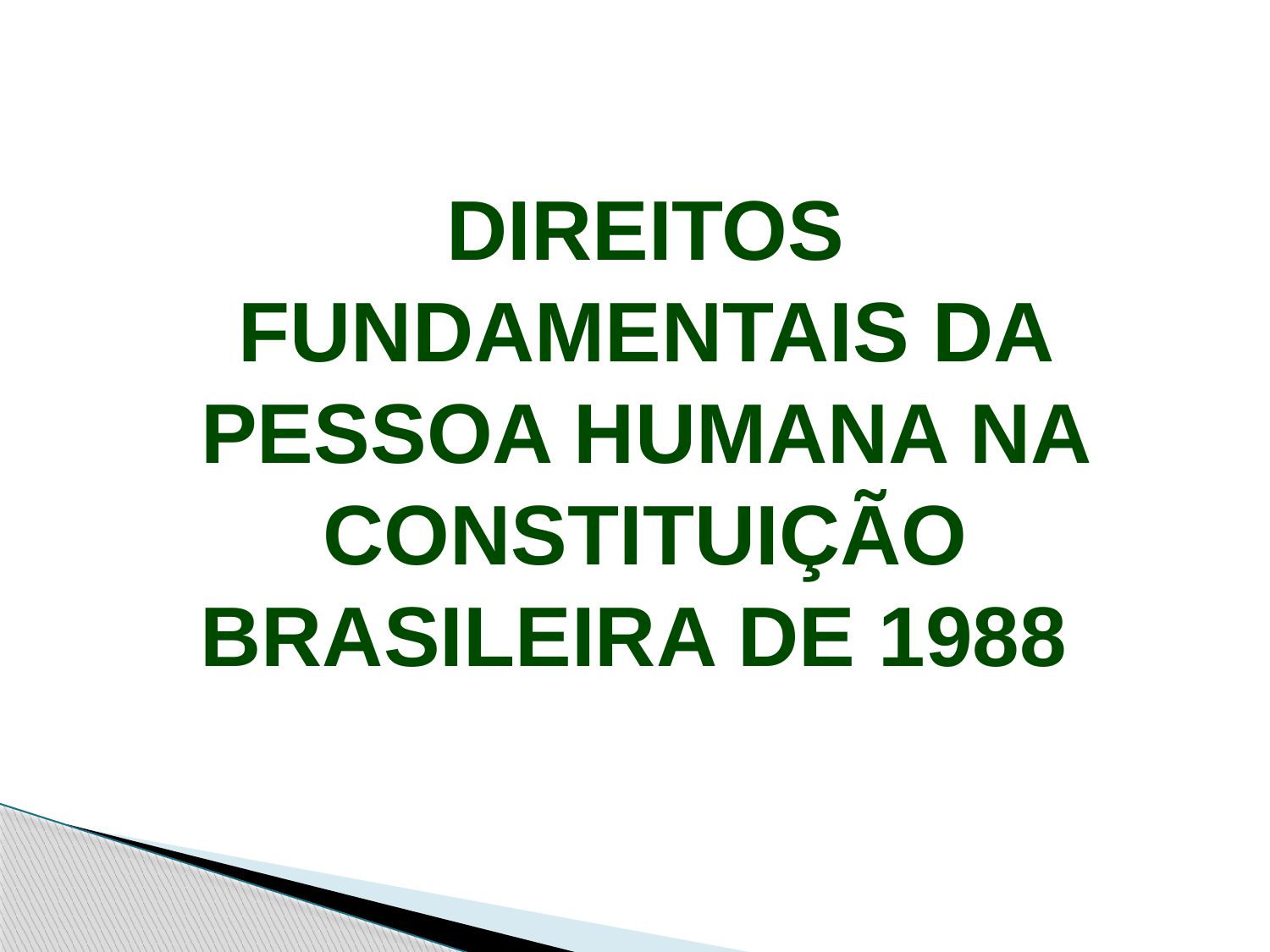

DIREITOS FUNDAMENTAIS DA PESSOA HUMANA NA CONSTITUIÇÃO BRASILEIRA DE 1988